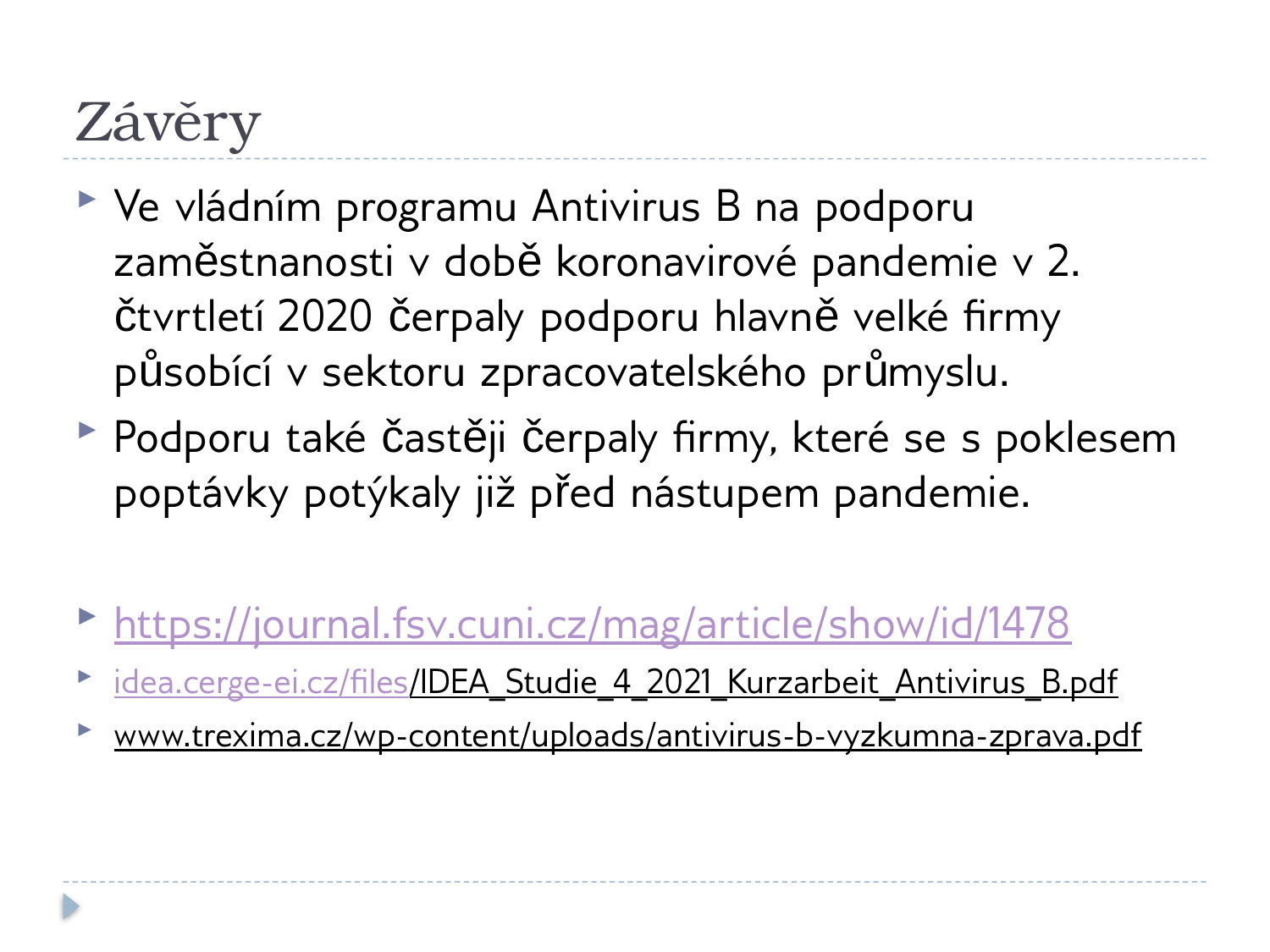

# Závěry
Ve vládním programu Antivirus B na podporu zaměstnanosti v době koronavirové pandemie v 2. čtvrtletí 2020 čerpaly podporu hlavně velké firmy působící v sektoru zpracovatelského průmyslu.
Podporu také častěji čerpaly firmy, které se s poklesem poptávky potýkaly již před nástupem pandemie.

https://journal.fsv.cuni.cz/mag/article/show/id/1478
idea.cerge-ei.cz/files/IDEA_Studie_4_2021_Kurzarbeit_Antivirus_B.pdf
www.trexima.cz/wp-content/uploads/antivirus-b-vyzkumna-zprava.pdf